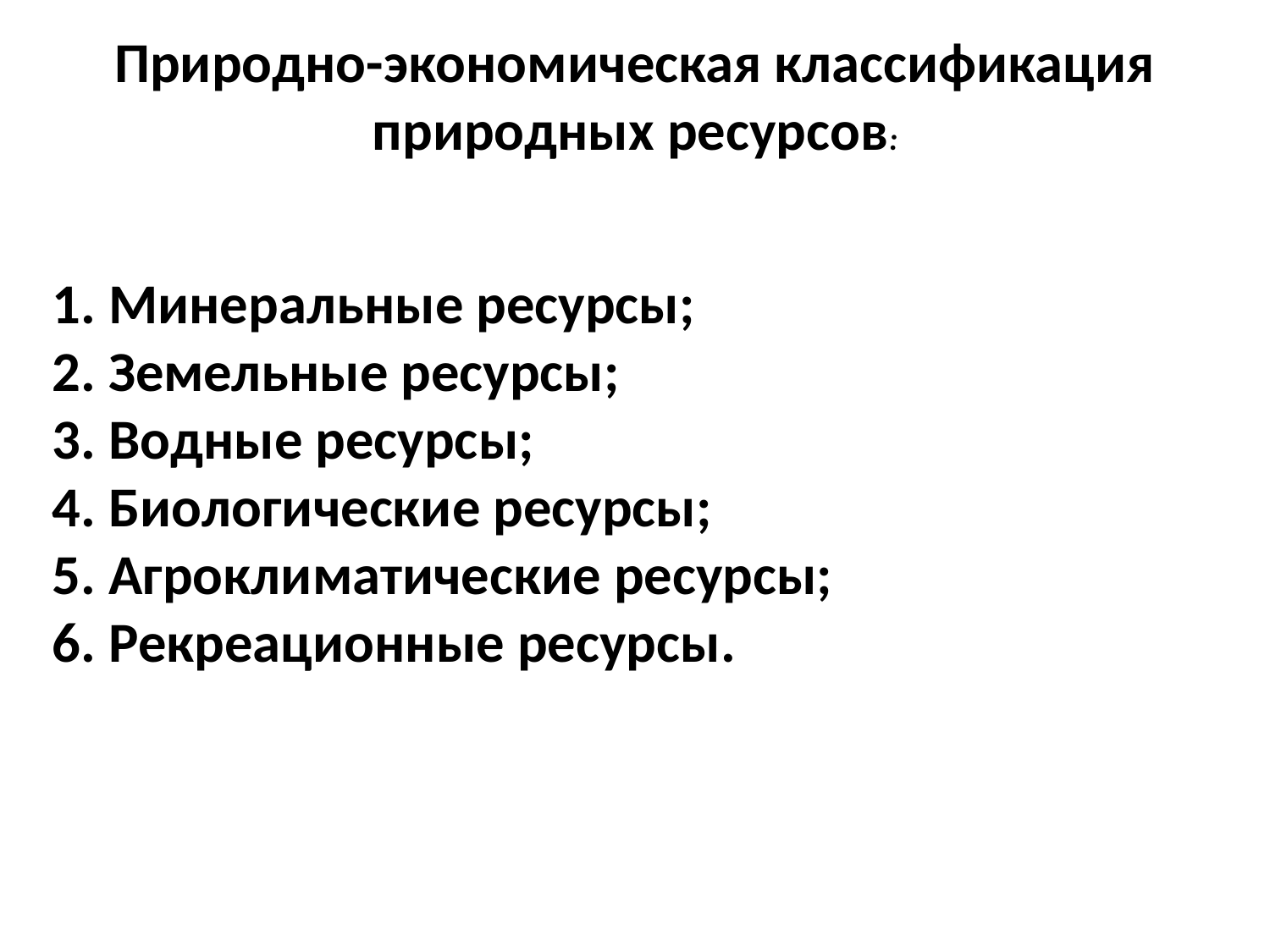

Природно-экономическая классификация природных ресурсов:

1. Минеральные ресурсы;
2. Земельные ресурсы;
3. Водные ресурсы;
4. Биологические ресурсы;
5. Агроклиматические ресурсы;
6. Рекреационные ресурсы.